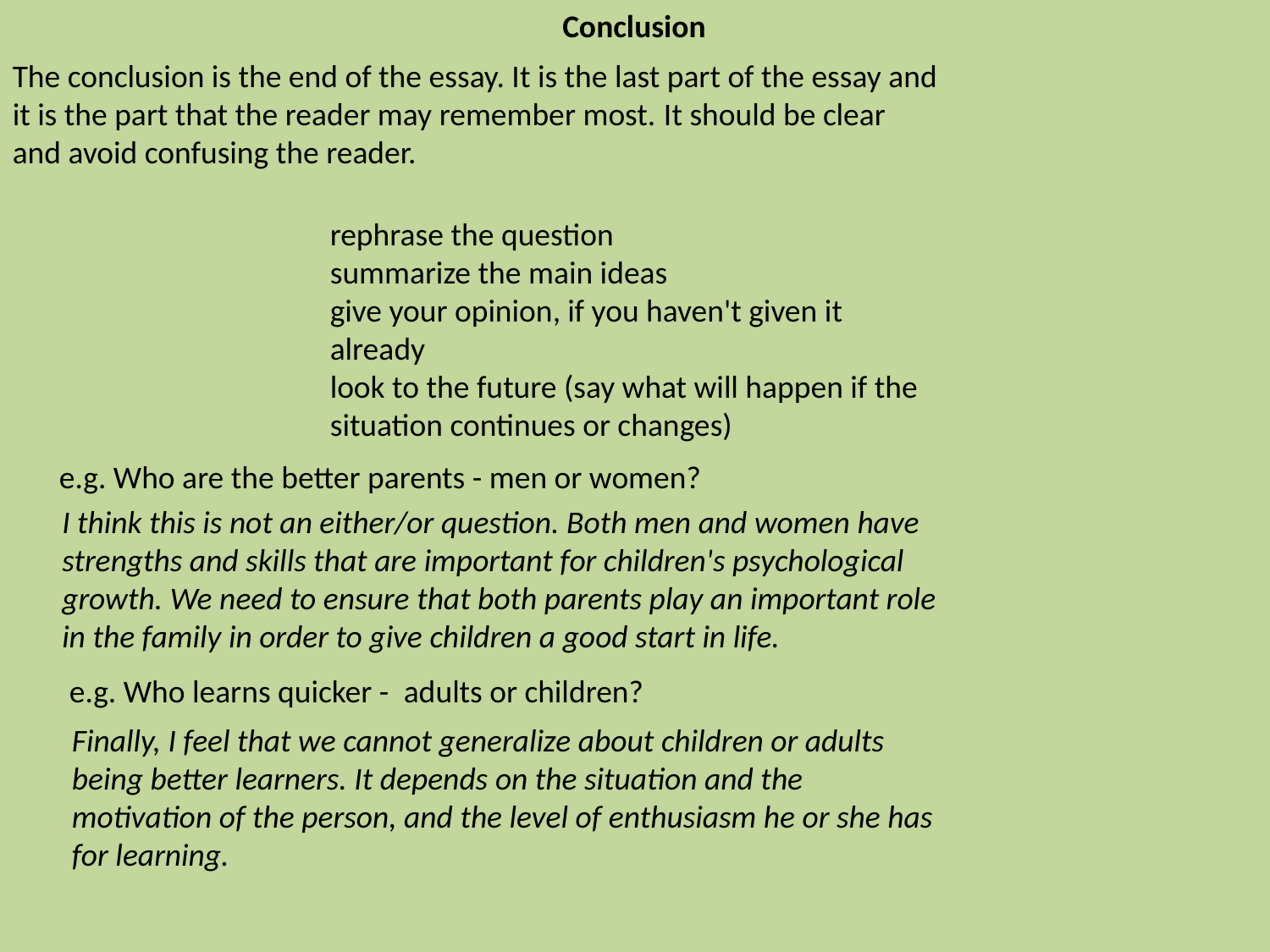

Conclusion
The conclusion is the end of the essay. It is the last part of the essay and it is the part that the reader may remember most. It should be clear and avoid confusing the reader.
rephrase the question
summarize the main ideas
give your opinion, if you haven't given it already
look to the future (say what will happen if the situation continues or changes)
 e.g. Who are the better parents - men or women?
I think this is not an either/or question. Both men and women have strengths and skills that are important for children's psychological growth. We need to ensure that both parents play an important role in the family in order to give children a good start in life.
 e.g. Who learns quicker -  adults or children?
Finally, I feel that we cannot generalize about children or adults being better learners. It depends on the situation and the motivation of the person, and the level of enthusiasm he or she has for learning.